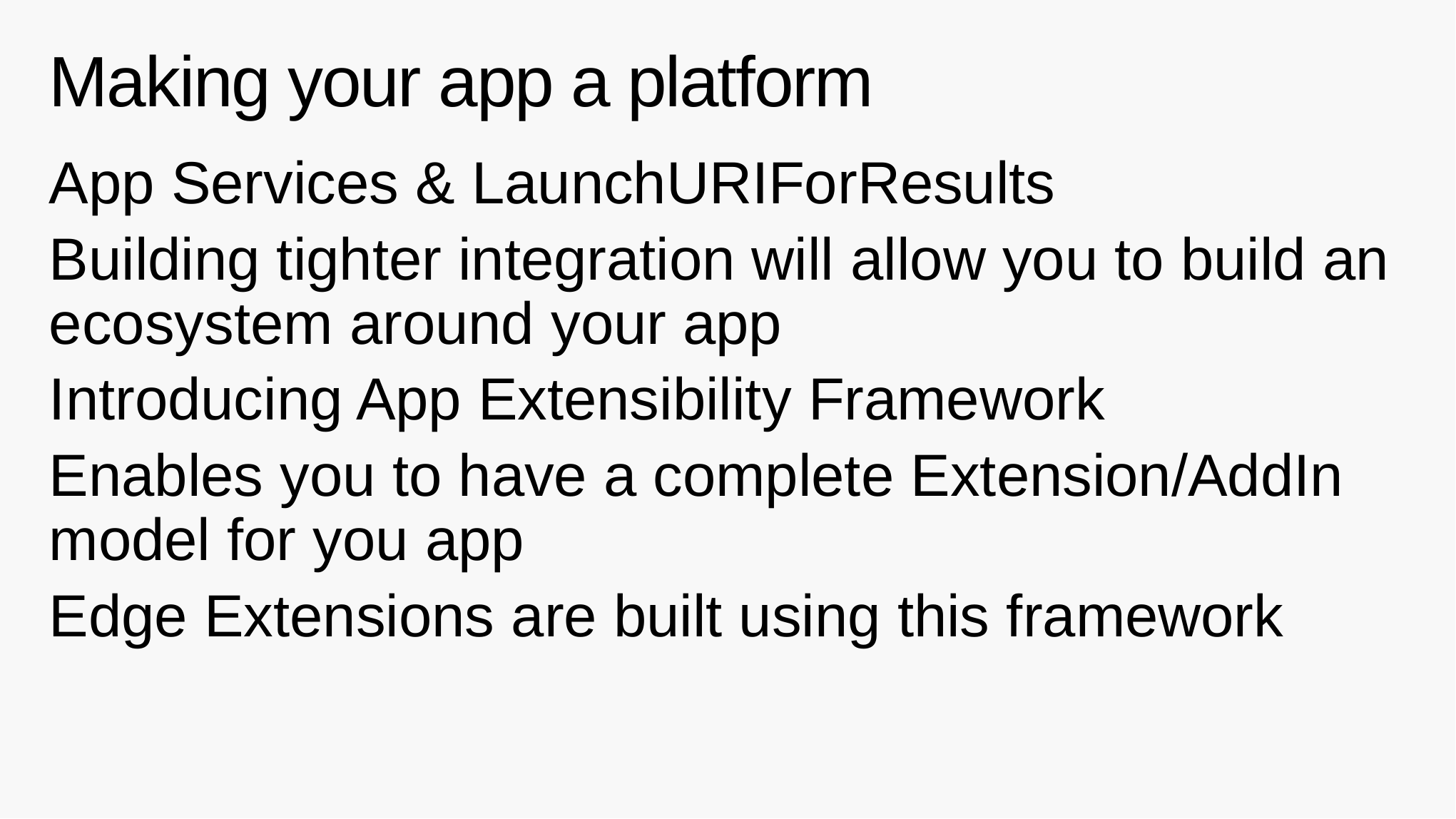

# Making your app a platform
App Services & LaunchURIForResults
Building tighter integration will allow you to build an ecosystem around your app
Introducing App Extensibility Framework
Enables you to have a complete Extension/AddIn model for you app
Edge Extensions are built using this framework